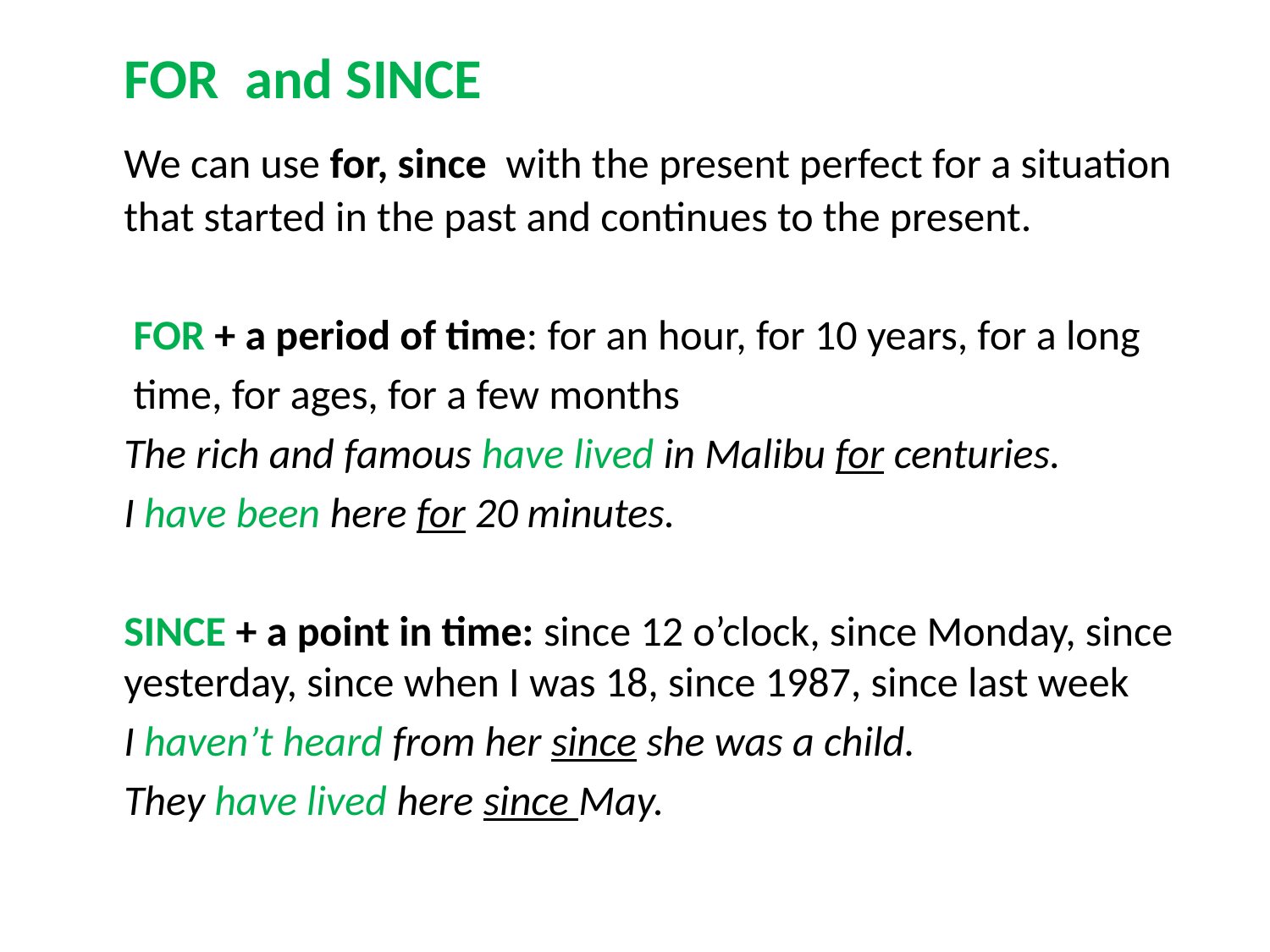

FOR  and SINCE
	We can use for, since  with the present perfect for a situation that started in the past and continues to the present.

	 FOR + a period of time: for an hour, for 10 years, for a long
	 time, for ages, for a few months
	The rich and famous have lived in Malibu for centuries.
	I have been here for 20 minutes.

	SINCE + a point in time: since 12 o’clock, since Monday, since yesterday, since when I was 18, since 1987, since last week
	I haven’t heard from her since she was a child.
	They have lived here since May.